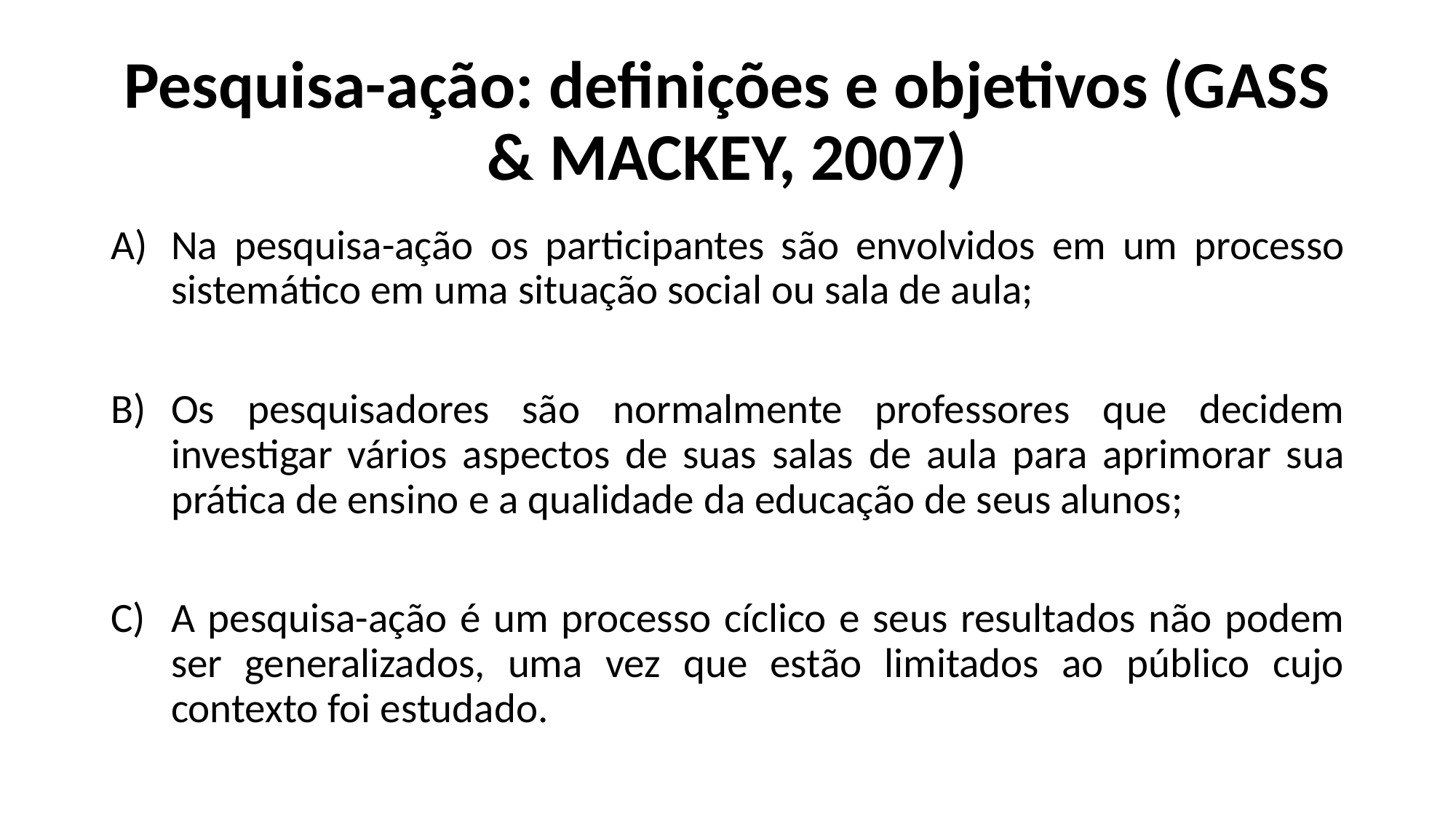

# Pesquisa-ação: definições e objetivos (GASS & MACKEY, 2007)
Na pesquisa-ação os participantes são envolvidos em um processo sistemático em uma situação social ou sala de aula;

Os pesquisadores são normalmente professores que decidem investigar vários aspectos de suas salas de aula para aprimorar sua prática de ensino e a qualidade da educação de seus alunos;

A pesquisa-ação é um processo cíclico e seus resultados não podem ser generalizados, uma vez que estão limitados ao público cujo contexto foi estudado.